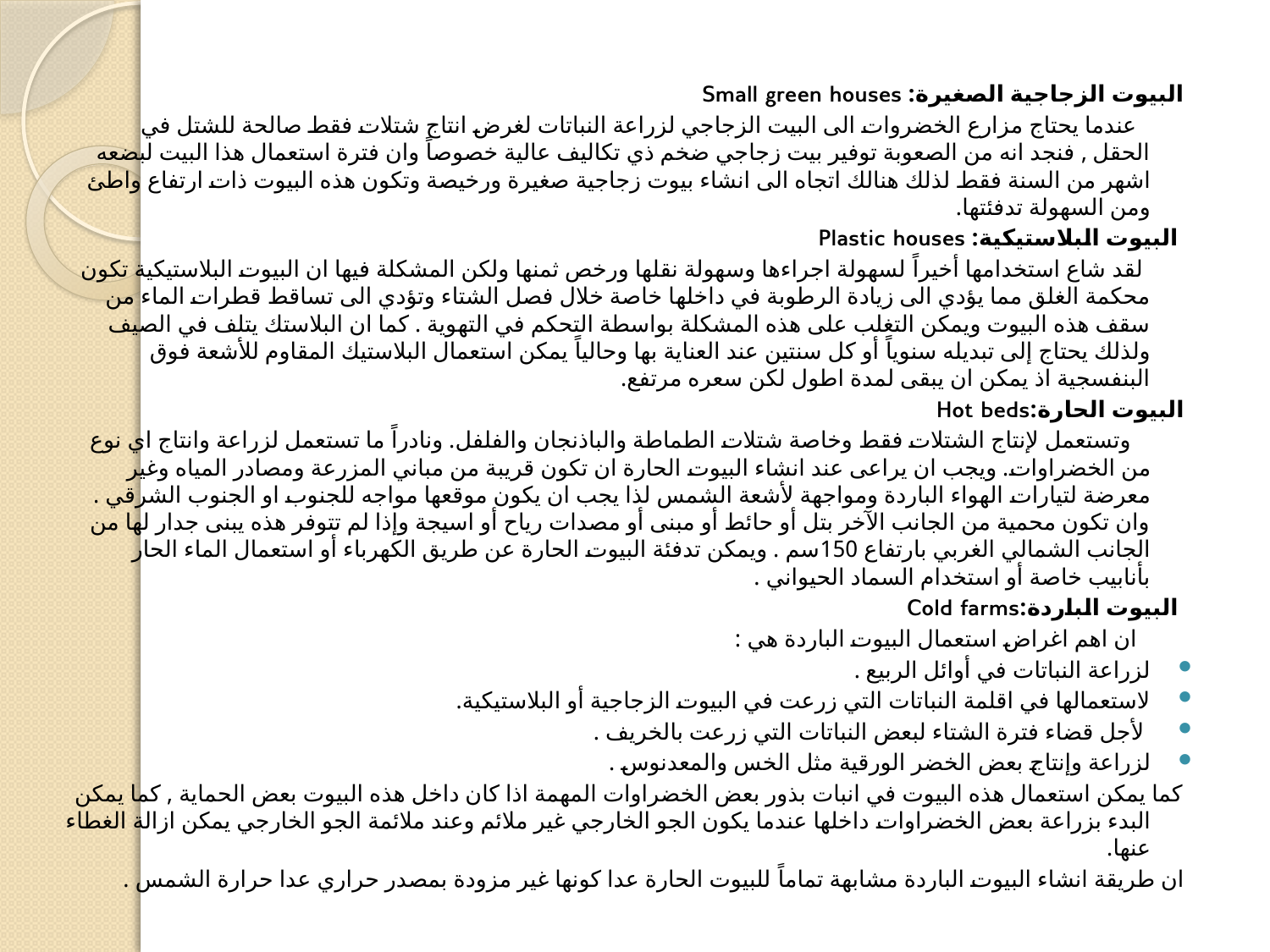

#

البيوت الزجاجية الصغيرة: Small green houses
        عندما يحتاج مزارع الخضروات الى البيت الزجاجي لزراعة النباتات لغرض انتاج شتلات فقط صالحة للشتل في الحقل , فنجد انه من الصعوبة توفير بيت زجاجي ضخم ذي تكاليف عالية خصوصاً وان فترة استعمال هذا البيت لبضعه اشهر من السنة فقط لذلك هنالك اتجاه الى انشاء بيوت زجاجية صغيرة ورخيصة وتكون هذه البيوت ذات ارتفاع واطئ ومن السهولة تدفئتها.
 البيوت البلاستيكية: Plastic houses
       لقد شاع استخدامها أخيراً لسهولة اجراءها وسهولة نقلها ورخص ثمنها ولكن المشكلة فيها ان البيوت البلاستيكية تكون محكمة الغلق مما يؤدي الى زيادة الرطوبة في داخلها خاصة خلال فصل الشتاء وتؤدي الى تساقط قطرات الماء من سقف هذه البيوت ويمكن التغلب على هذه المشكلة بواسطة التحكم في التهوية . كما ان البلاستك يتلف في الصيف ولذلك يحتاج إلى تبديله سنوياً أو كل سنتين عند العناية بها وحالياً يمكن استعمال البلاستيك المقاوم للأشعة فوق البنفسجية اذ يمكن ان يبقى لمدة اطول لكن سعره مرتفع.
البيوت الحارة:Hot beds
         وتستعمل لإنتاج الشتلات فقط وخاصة شتلات الطماطة والباذنجان والفلفل. ونادراً ما تستعمل لزراعة وانتاج اي نوع من الخضراوات. ويجب ان يراعى عند انشاء البيوت الحارة ان تكون قريبة من مباني المزرعة ومصادر المياه وغير معرضة لتيارات الهواء الباردة ومواجهة لأشعة الشمس لذا يجب ان يكون موقعها مواجه للجنوب او الجنوب الشرقي . وان تكون محمية من الجانب الآخر بتل أو حائط أو مبنى أو مصدات رياح أو اسيجة وإذا لم تتوفر هذه يبنى جدار لها من الجانب الشمالي الغربي بارتفاع 150سم . ويمكن تدفئة البيوت الحارة عن طريق الكهرباء أو استعمال الماء الحار بأنابيب خاصة أو استخدام السماد الحيواني .
 البيوت الباردة:Cold farms
        ان اهم اغراض استعمال البيوت الباردة هي :
لزراعة النباتات في أوائل الربيع .
لاستعمالها في اقلمة النباتات التي زرعت في البيوت الزجاجية أو البلاستيكية.
 لأجل قضاء فترة الشتاء لبعض النباتات التي زرعت بالخريف .
لزراعة وإنتاج بعض الخضر الورقية مثل الخس والمعدنوس .
كما يمكن استعمال هذه البيوت في انبات بذور بعض الخضراوات المهمة اذا كان داخل هذه البيوت بعض الحماية , كما يمكن البدء بزراعة بعض الخضراوات داخلها عندما يكون الجو الخارجي غير ملائم وعند ملائمة الجو الخارجي يمكن ازالة الغطاء عنها.
ان طريقة انشاء البيوت الباردة مشابهة تماماً للبيوت الحارة عدا كونها غير مزودة بمصدر حراري عدا حرارة الشمس .